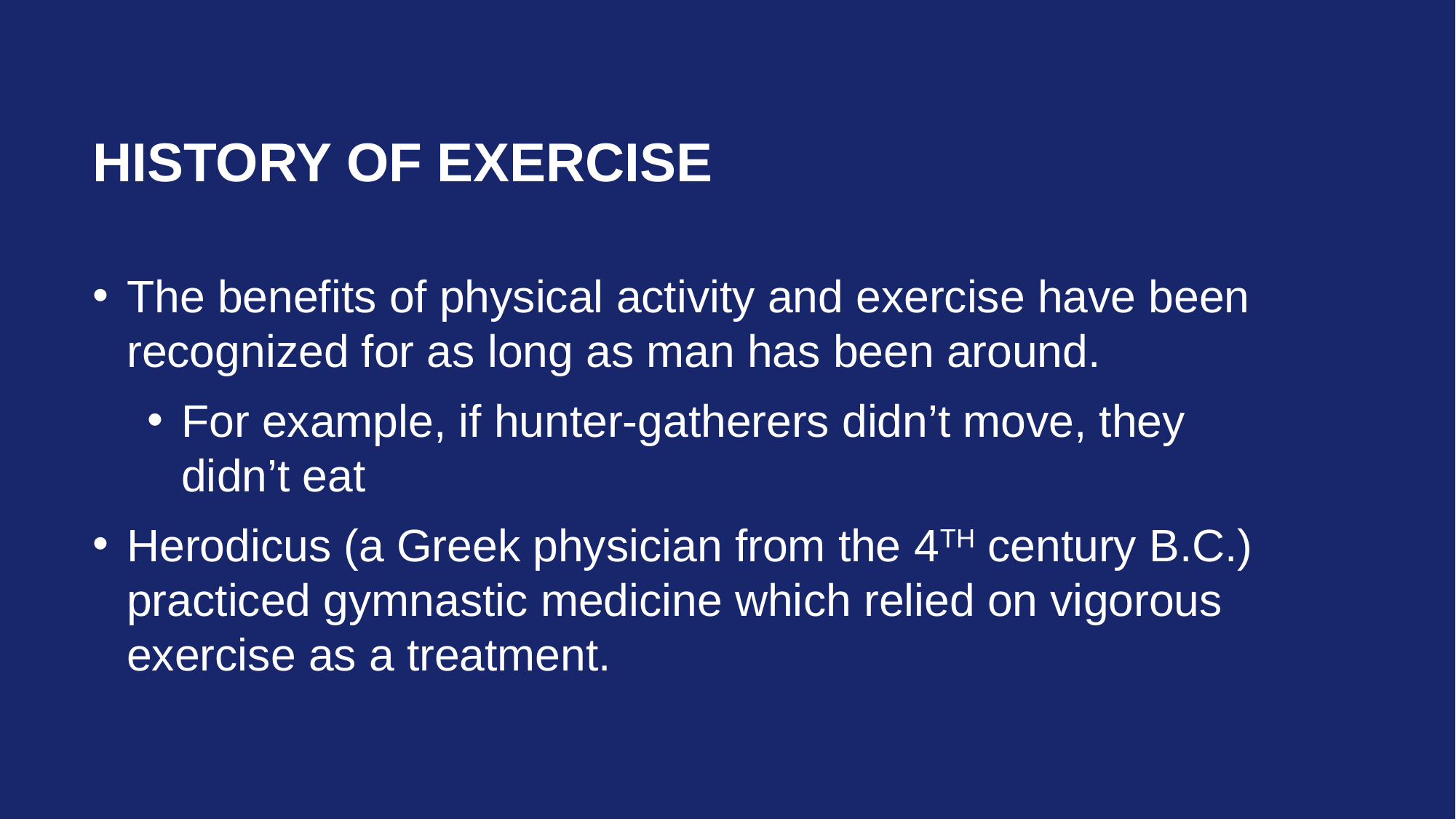

# History of exercise
The benefits of physical activity and exercise have been recognized for as long as man has been around.
For example, if hunter-gatherers didn’t move, they didn’t eat
Herodicus (a Greek physician from the 4TH century B.C.) practiced gymnastic medicine which relied on vigorous exercise as a treatment.